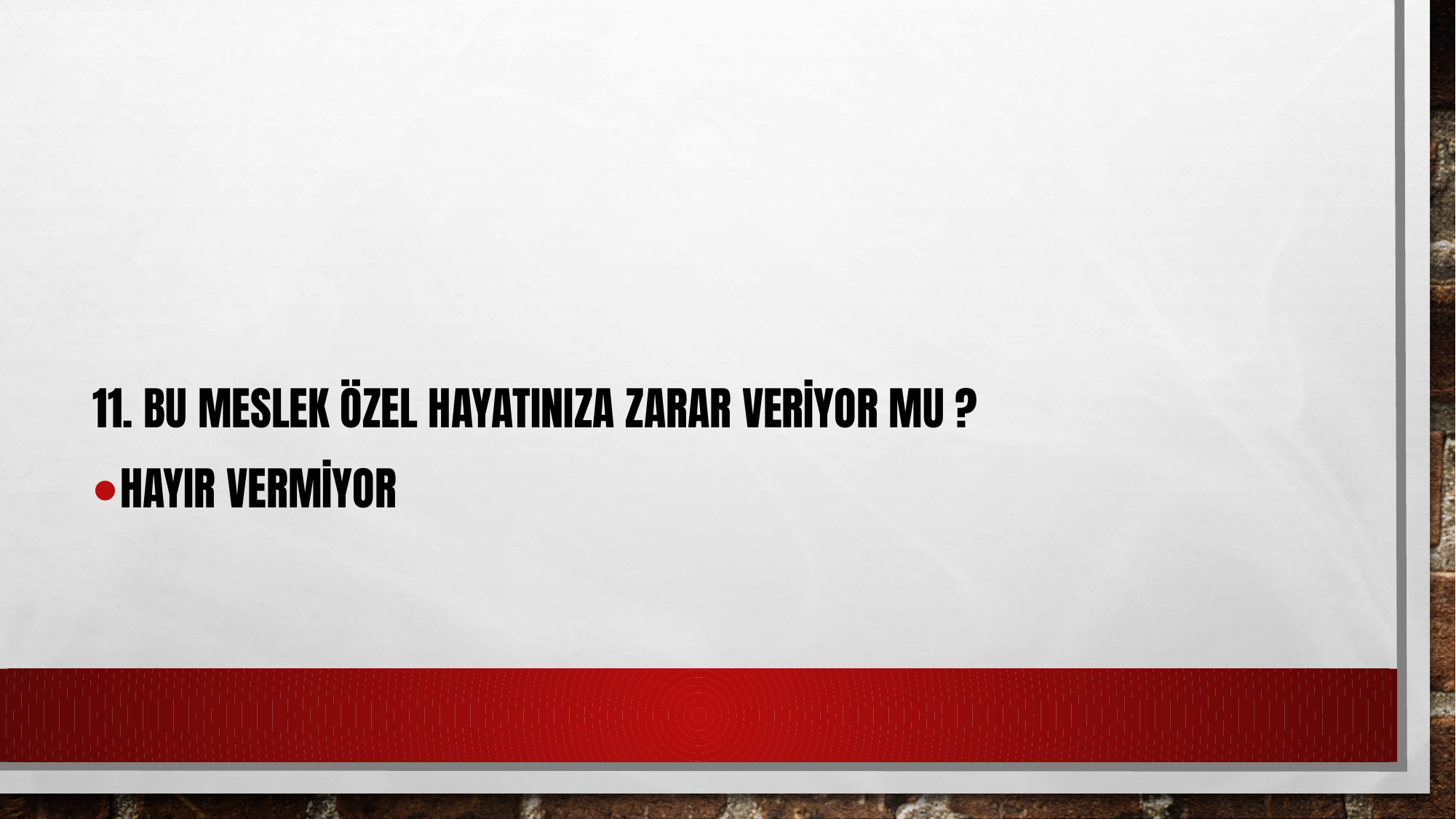

11. BU MESLEK ÖZEL HAYATINIZA ZARAR VERİYOR MU ?
HAYIR VERMİYOR